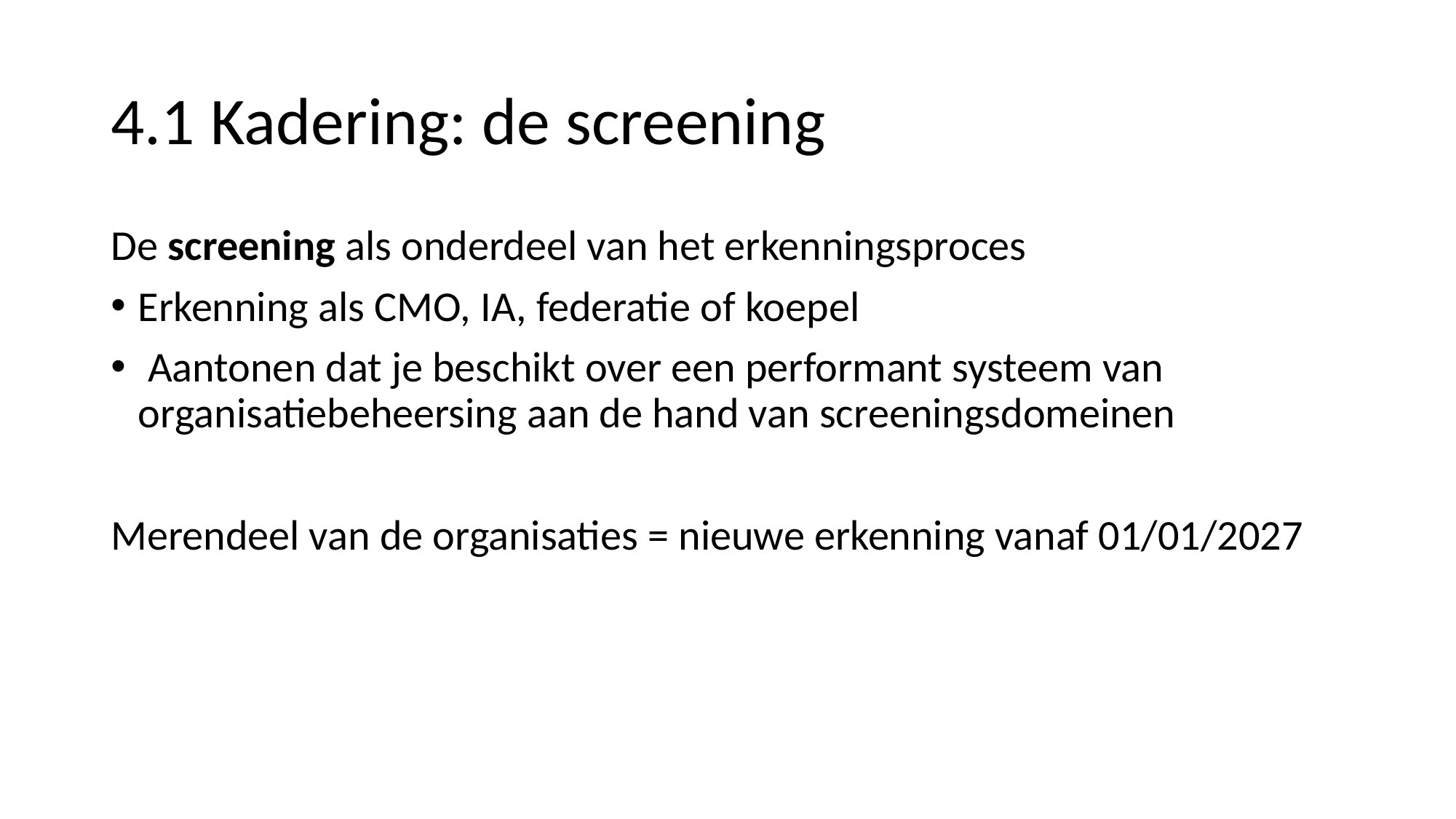

# 4.1 Kadering: de screening
De screening als onderdeel van het erkenningsproces
Erkenning als CMO, IA, federatie of koepel
 Aantonen dat je beschikt over een performant systeem van organisatiebeheersing aan de hand van screeningsdomeinen

Merendeel van de organisaties = nieuwe erkenning vanaf 01/01/2027